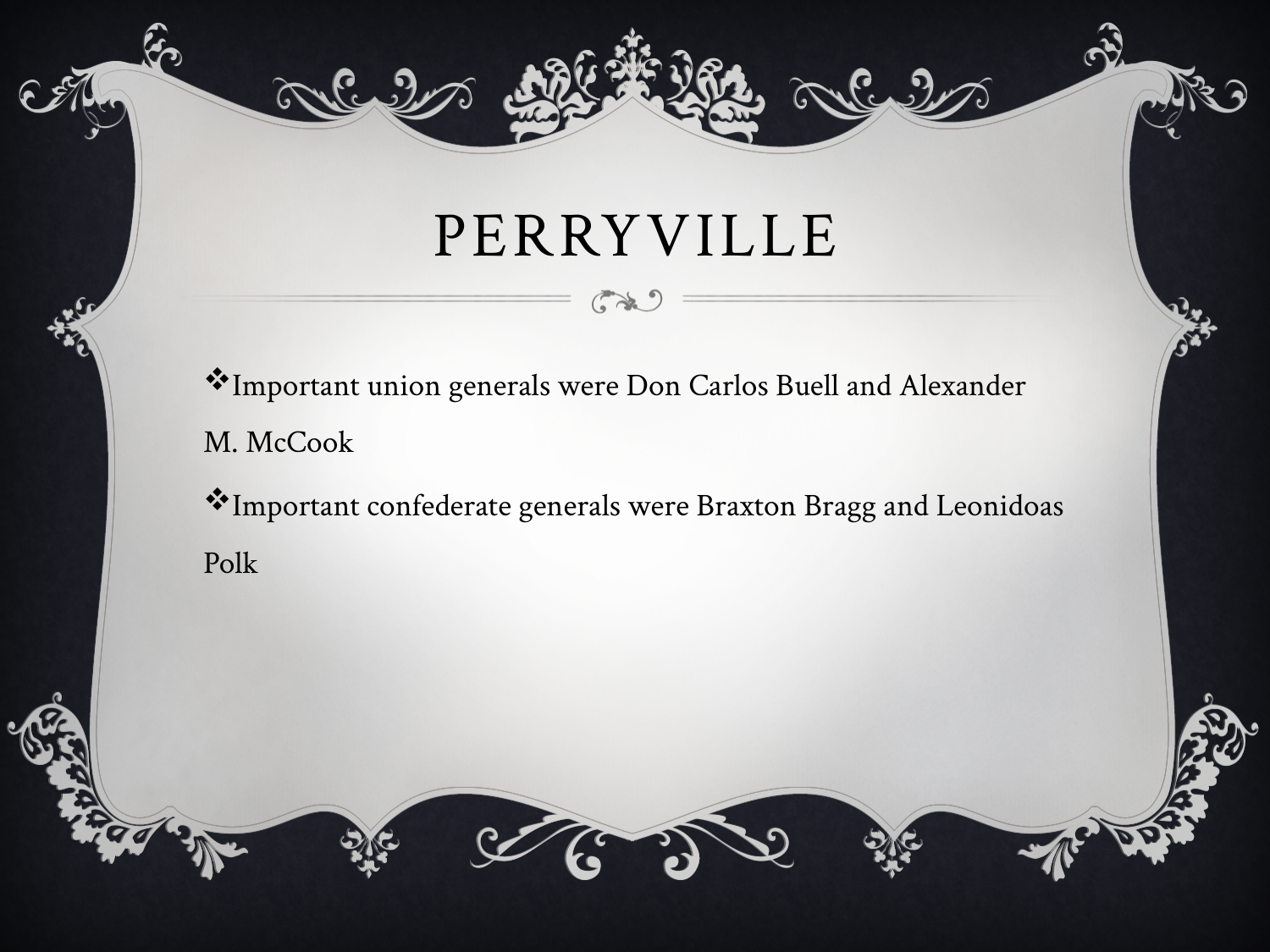

# Perryville
Important union generals were Don Carlos Buell and Alexander M. McCook
Important confederate generals were Braxton Bragg and Leonidoas Polk